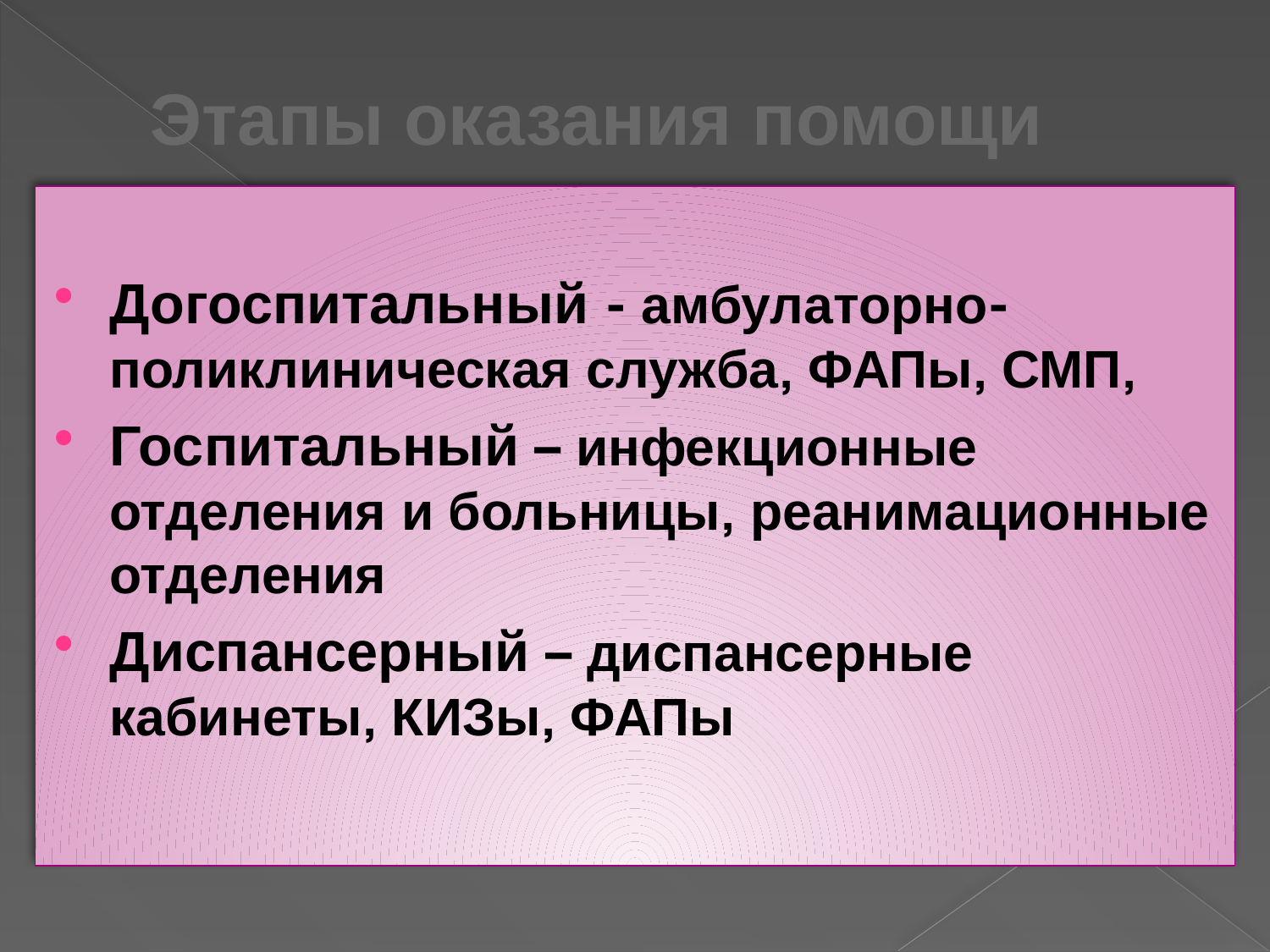

# Этапы оказания помощи

Догоспитальный - амбулаторно-поликлиническая служба, ФАПы, СМП,
Госпитальный – инфекционные отделения и больницы, реанимационные отделения
Диспансерный – диспансерные кабинеты, КИЗы, ФАПы